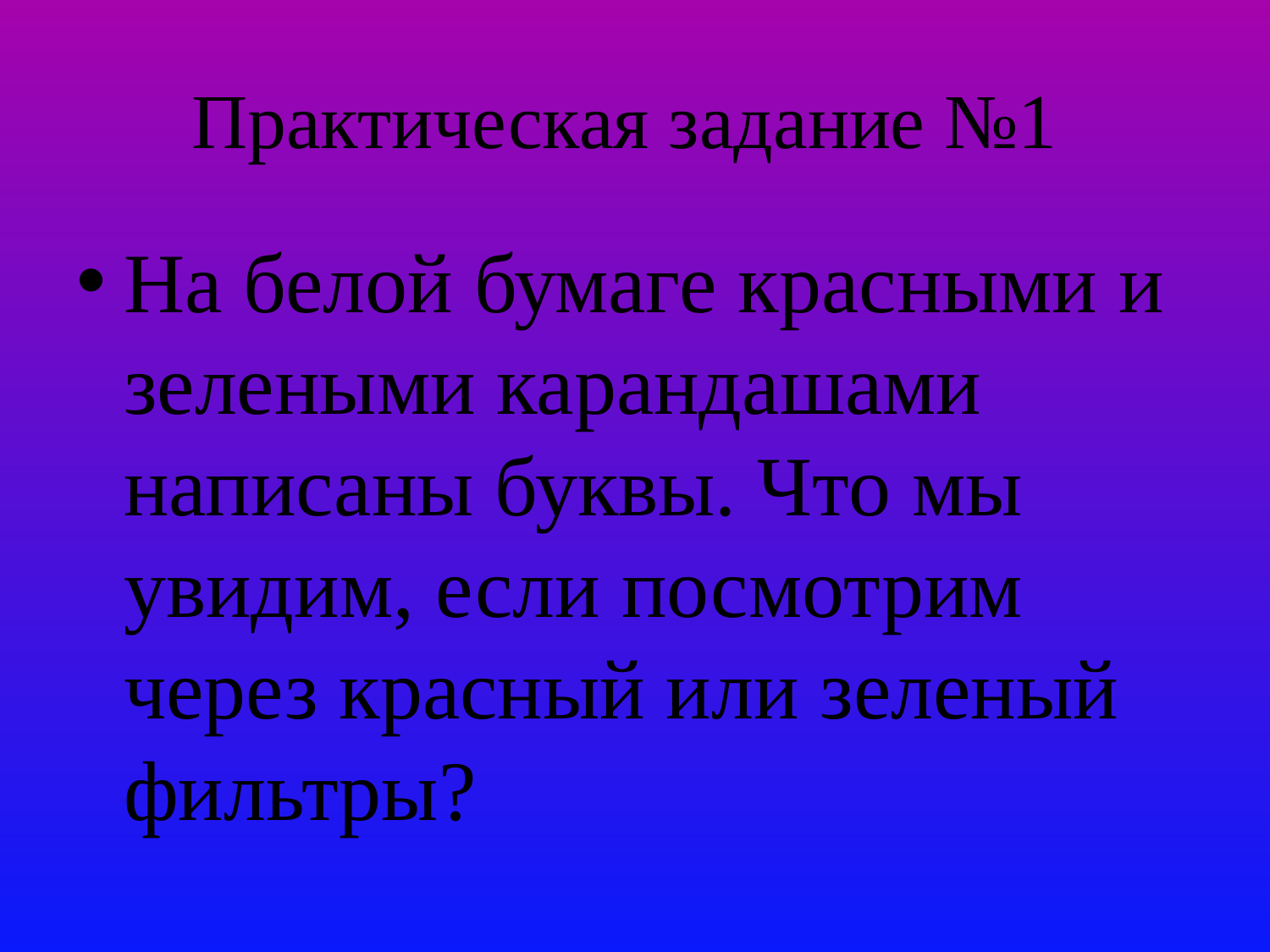

# Практическая задание №1
На белой бумаге красными и зелеными карандашами написаны буквы. Что мы увидим, если посмотрим через красный или зеленый фильтры?